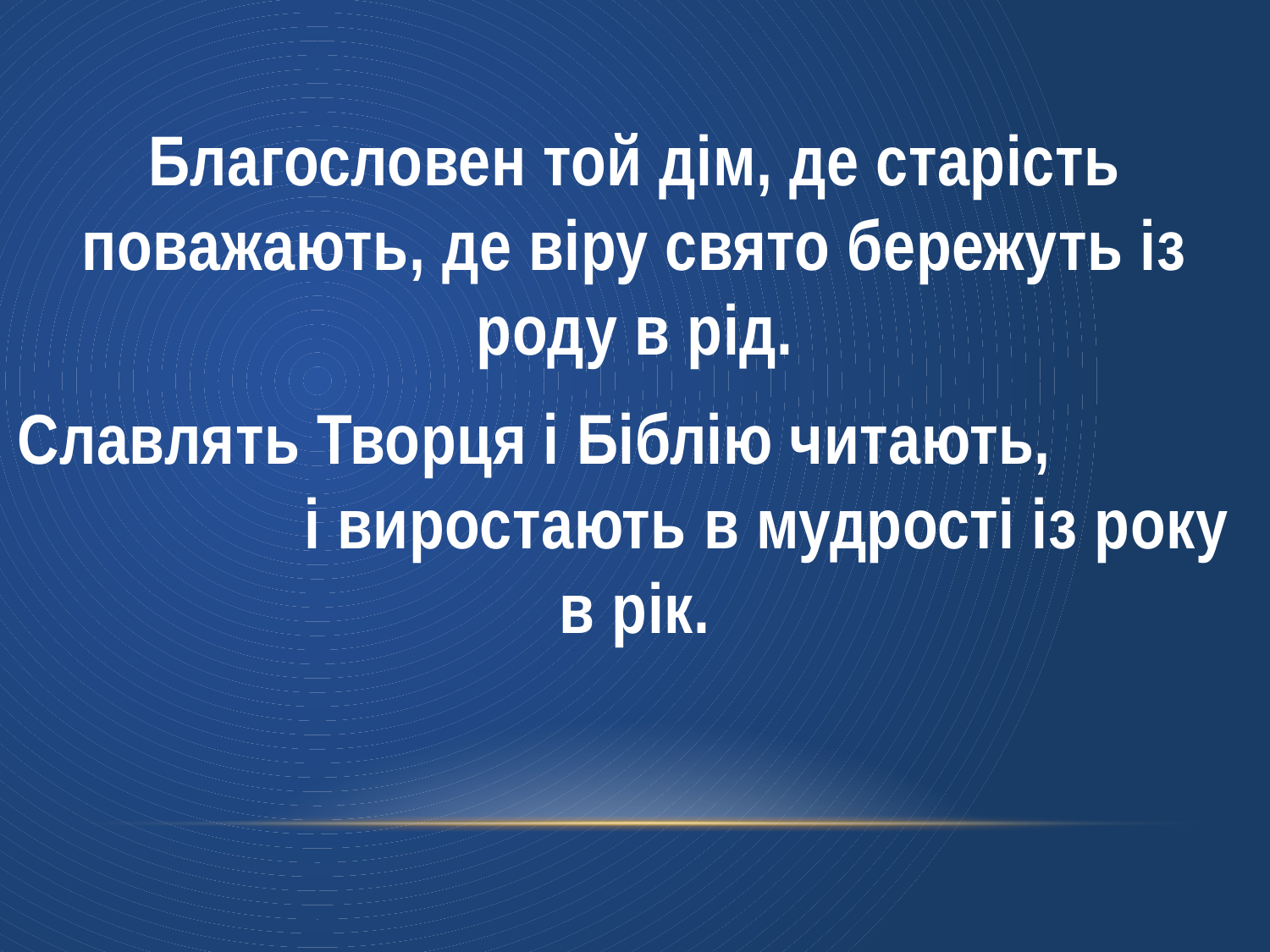

Благословен той дім, де старість поважають, де віру свято бережуть із роду в рід.
Славлять Творця і Біблію читають,                             і виростають в мудрості із року в рік.